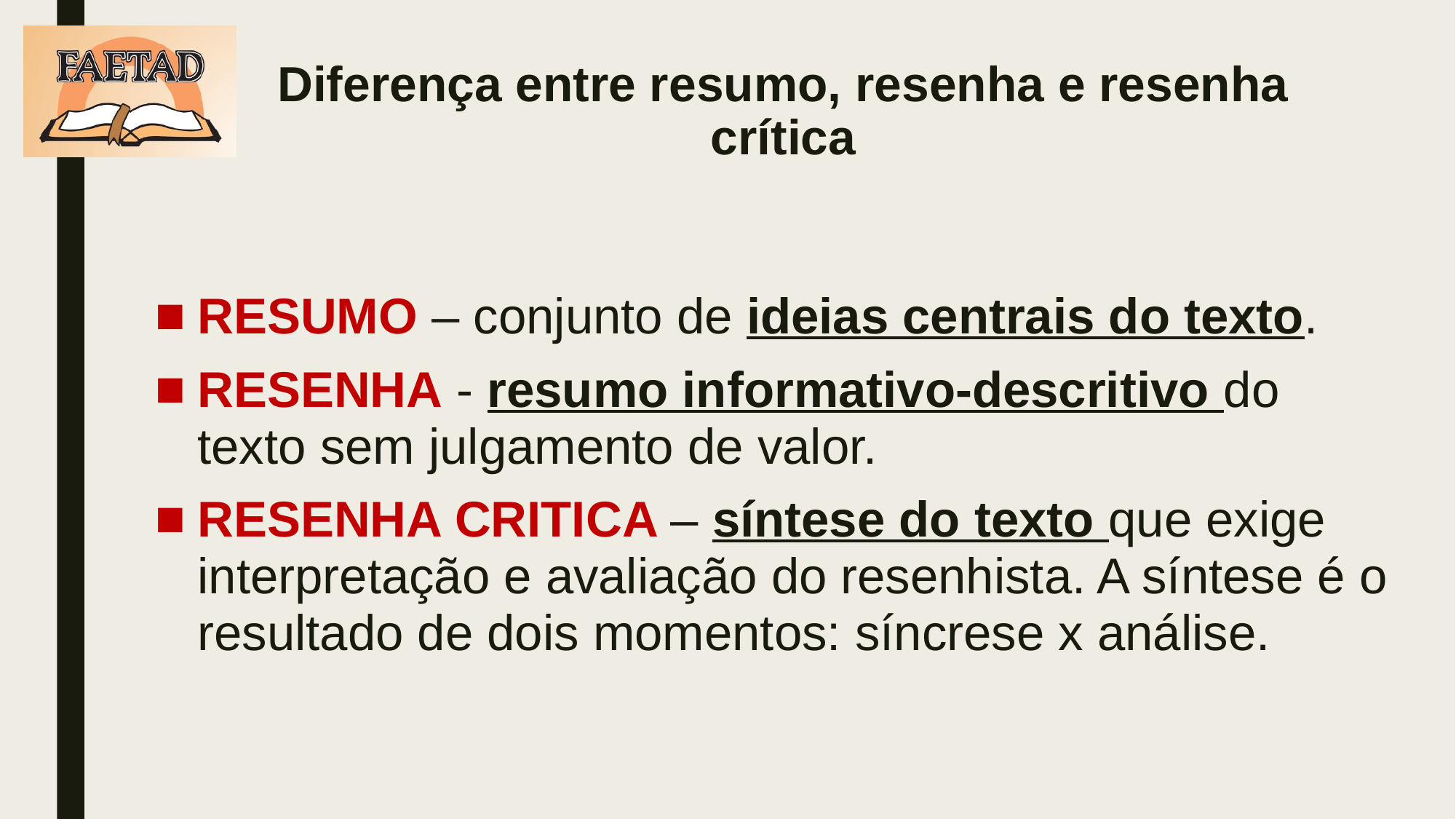

# Diferença entre resumo, resenha e resenha crítica
RESUMO – conjunto de ideias centrais do texto.
RESENHA - resumo informativo-descritivo do texto sem julgamento de valor.
RESENHA CRITICA – síntese do texto que exige interpretação e avaliação do resenhista. A síntese é o resultado de dois momentos: síncrese x análise.